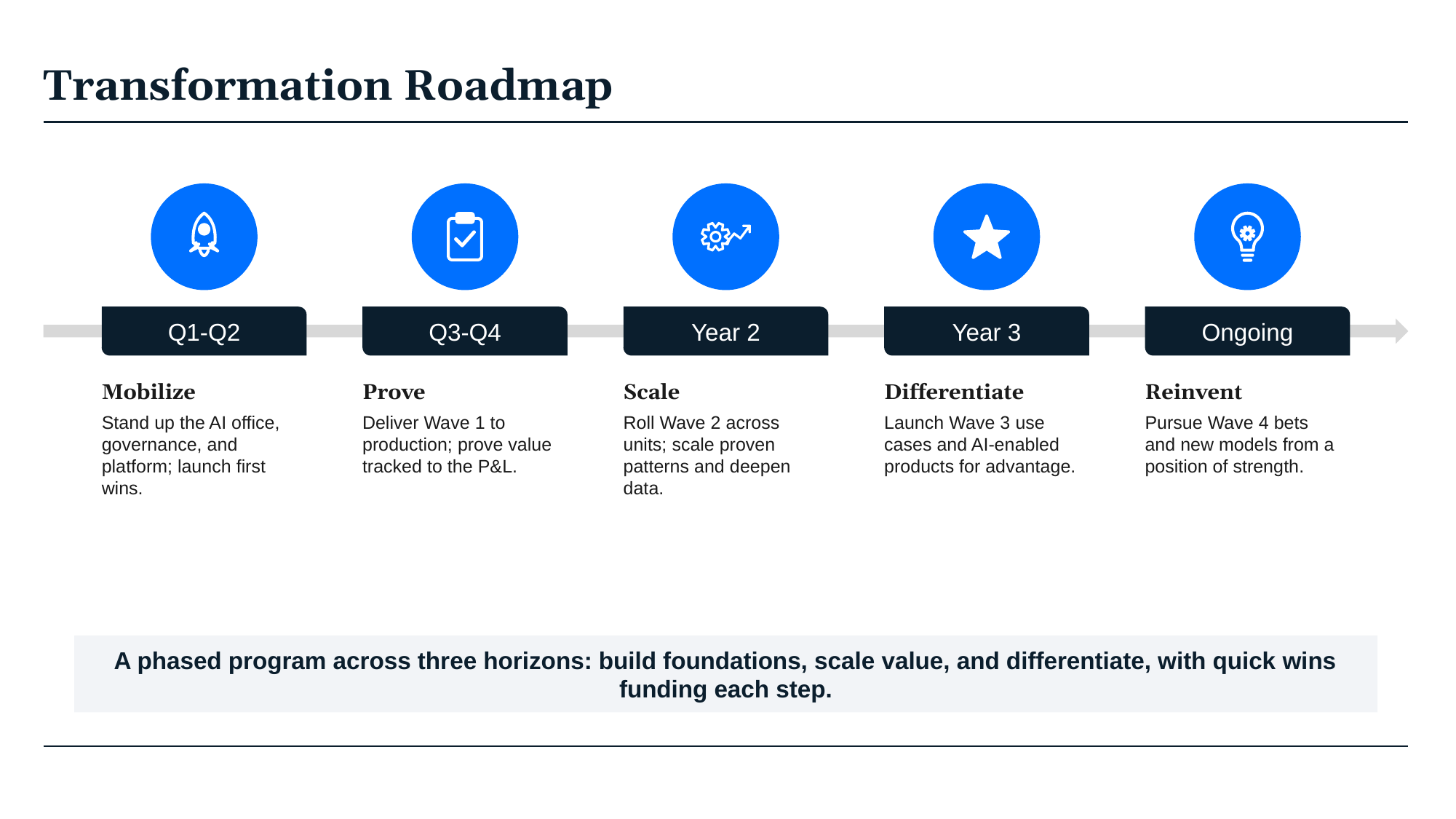

# Transformation Roadmap

Q1-Q2
Q3-Q4
Year 2
Year 3
Ongoing

Mobilize
Prove
Scale
Differentiate
Reinvent
Stand up the AI office, governance, and platform; launch first wins.

Deliver Wave 1 to production; prove value tracked to the P&L.

Roll Wave 2 across units; scale proven patterns and deepen data.

Launch Wave 3 use cases and AI-enabled products for advantage.

Pursue Wave 4 bets and new models from a position of strength.

A phased program across three horizons: build foundations, scale value, and differentiate, with quick wins funding each step.